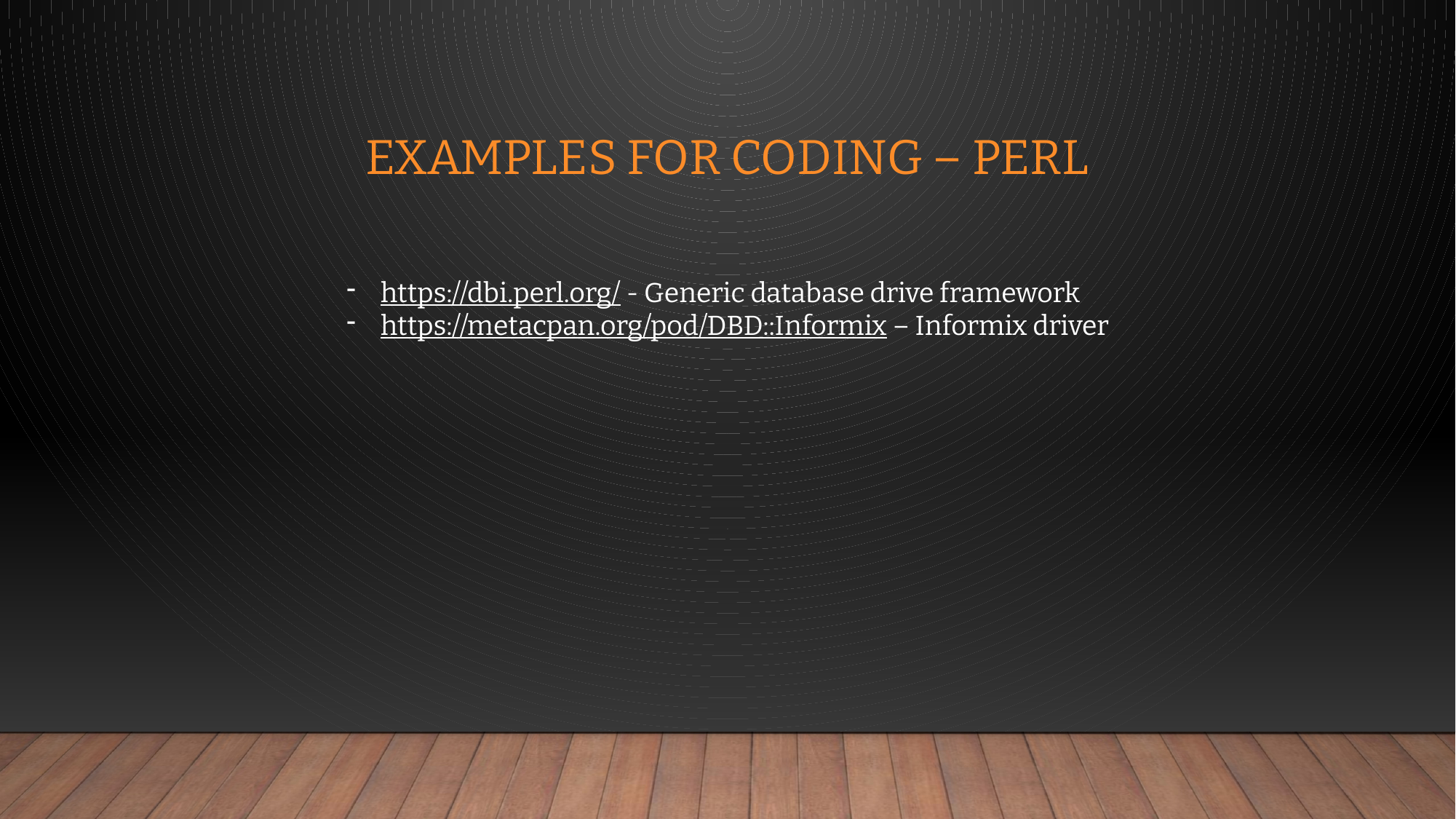

# EXAMPLES FOR CODING – PERL

https://dbi.perl.org/ - Generic database drive framework
https://metacpan.org/pod/DBD::Informix – Informix driver